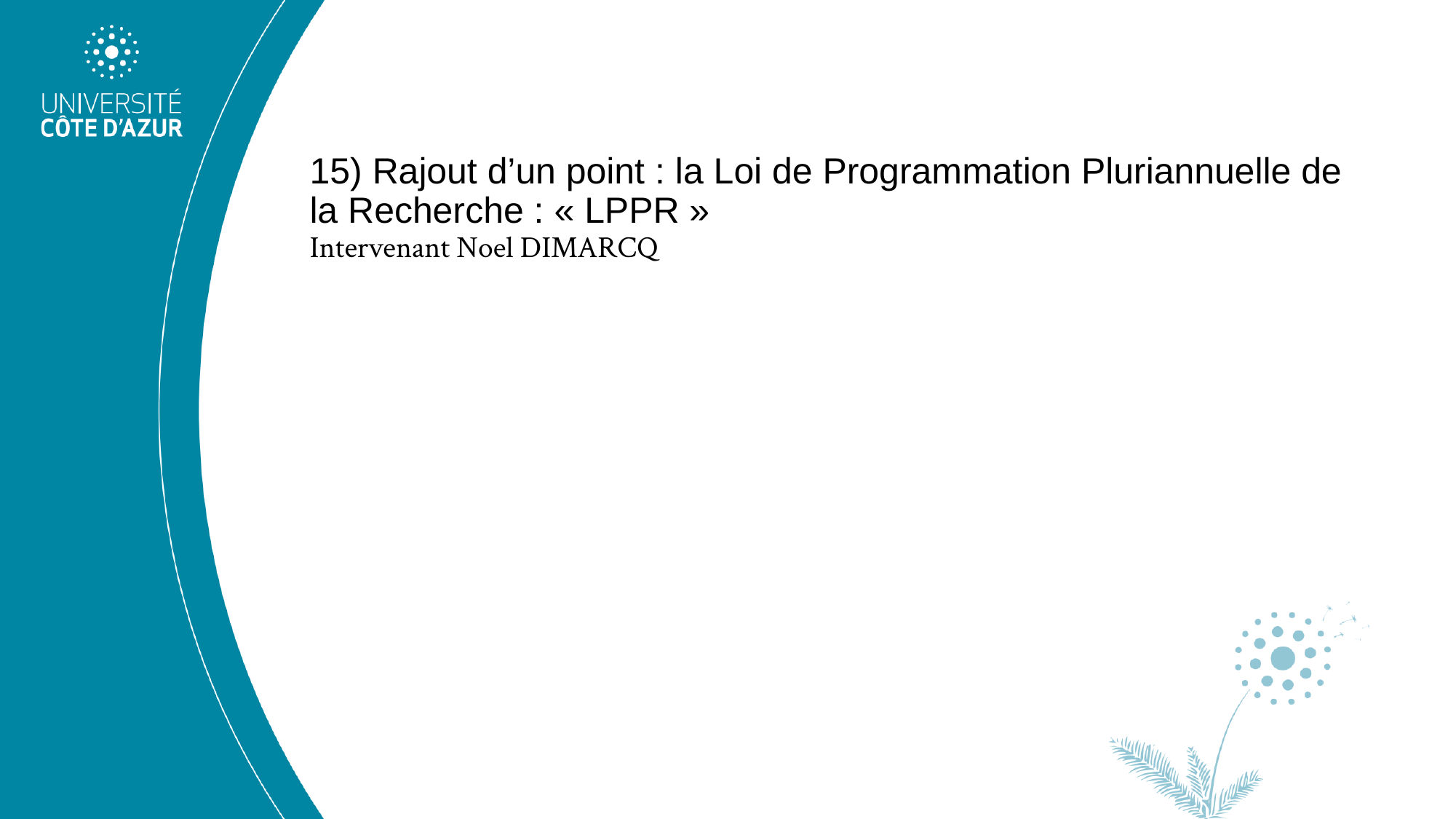

# 15) Rajout d’un point : la Loi de Programmation Pluriannuelle de la Recherche : « LPPR » Intervenant Noel DIMARCQ